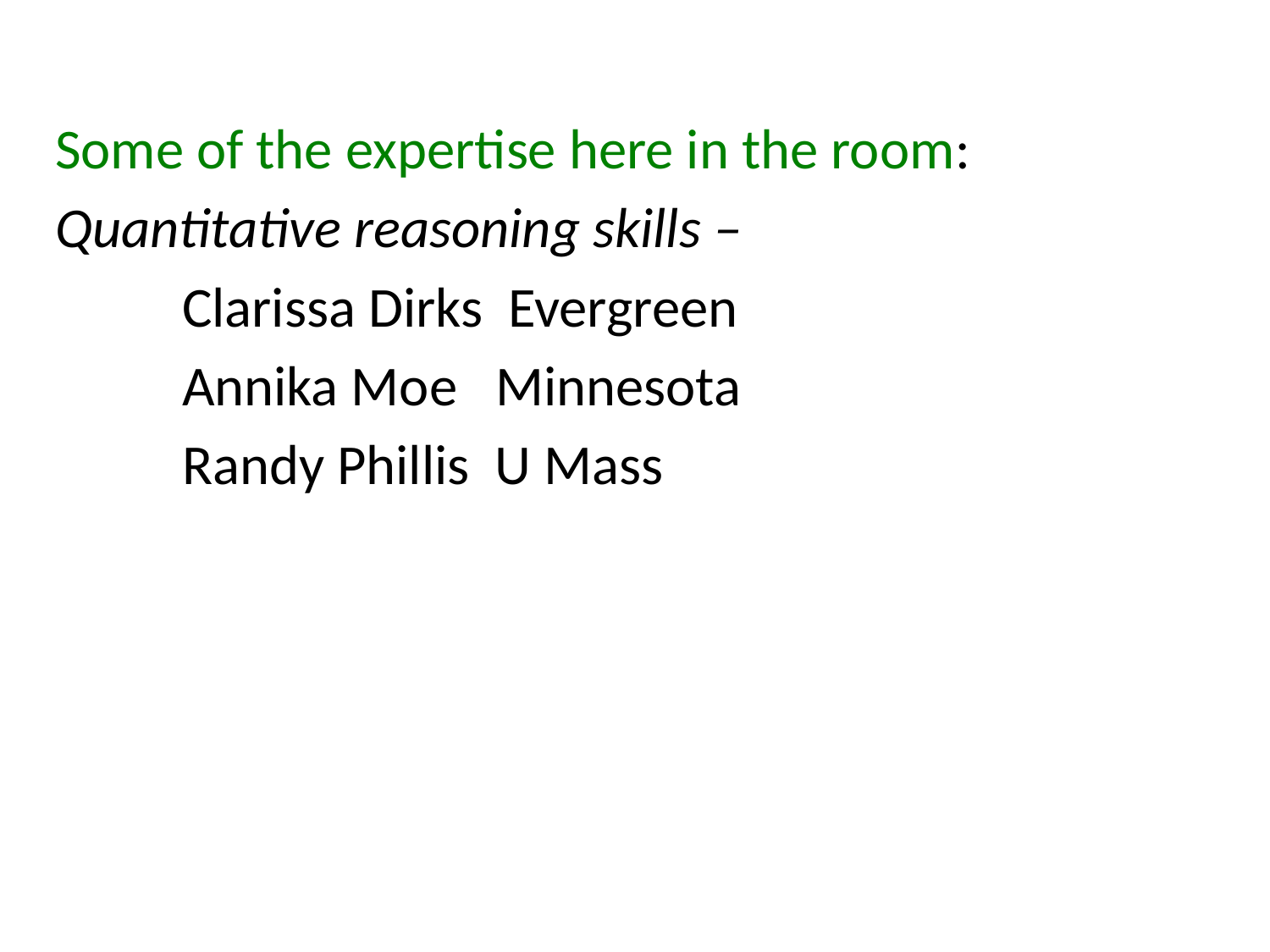

#
Some of the expertise here in the room:
Quantitative reasoning skills –
	Clarissa Dirks  Evergreen
	Annika Moe   Minnesota
	Randy Phillis  U Mass